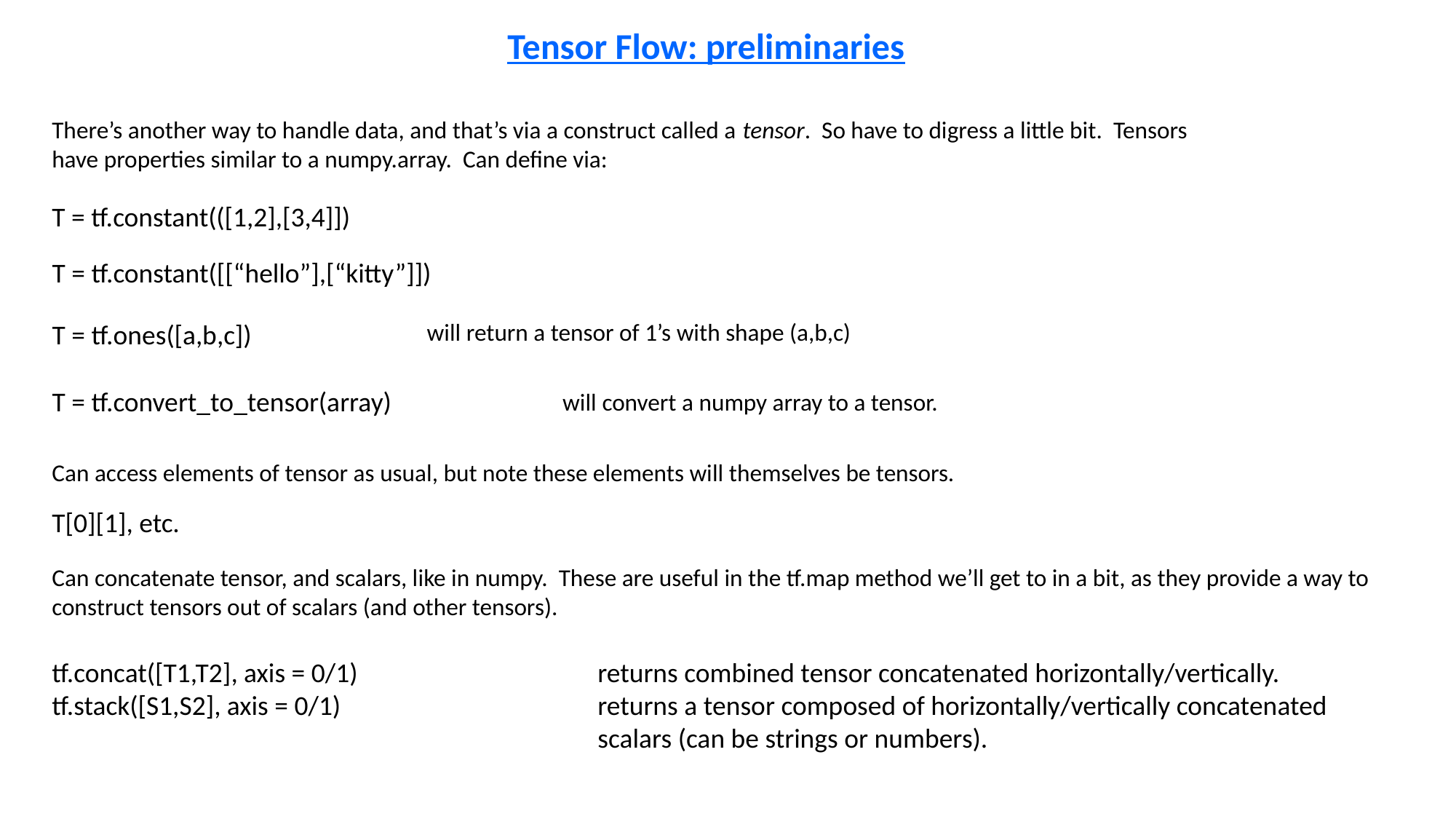

Tensor Flow: preliminaries
There’s another way to handle data, and that’s via a construct called a tensor.  So have to digress a little bit.  Tensors have properties similar to a numpy.array.  Can define via:
T = tf.constant(([1,2],[3,4]])
T = tf.constant([[“hello”],[“kitty”]])
T = tf.ones([a,b,c])
will return a tensor of 1’s with shape (a,b,c)
T = tf.convert_to_tensor(array)
will convert a numpy array to a tensor.
Can access elements of tensor as usual, but note these elements will themselves be tensors.
T[0][1], etc.
Can concatenate tensor, and scalars, like in numpy.  These are useful in the tf.map method we’ll get to in a bit, as they provide a way to construct tensors out of scalars (and other tensors).
tf.concat([T1,T2], axis = 0/1)			returns combined tensor concatenated horizontally/vertically.
tf.stack([S1,S2], axis = 0/1)			returns a tensor composed of horizontally/vertically concatenated
					scalars (can be strings or numbers).